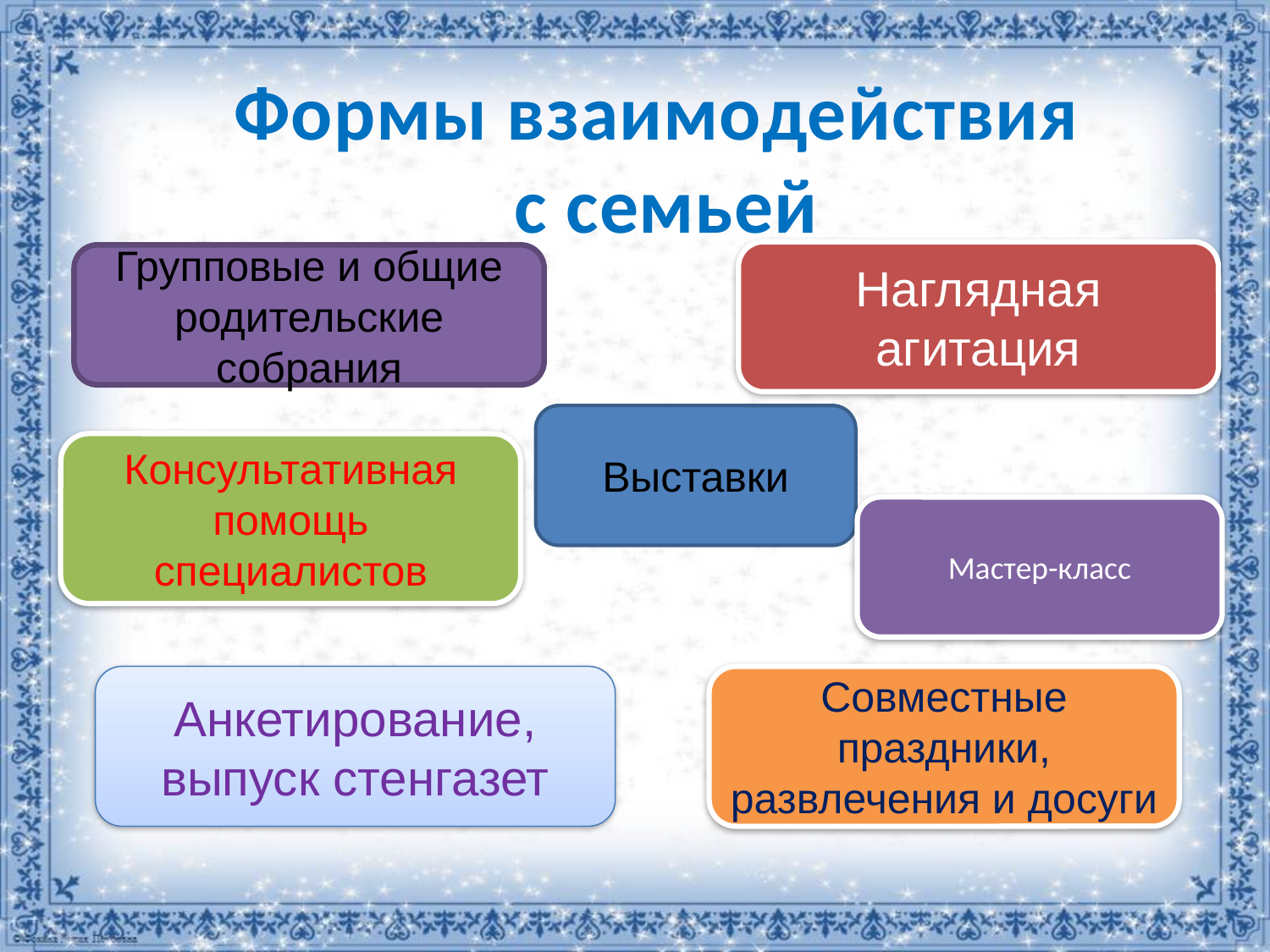

Формы взаимодействия
 с семьей
Наглядная агитация
Групповые и общие родительские собрания
Выставки
Консультативная помощь специалистов
Мастер-класс
Анкетирование, выпуск стенгазет
Совместные праздники, развлечения и досуги